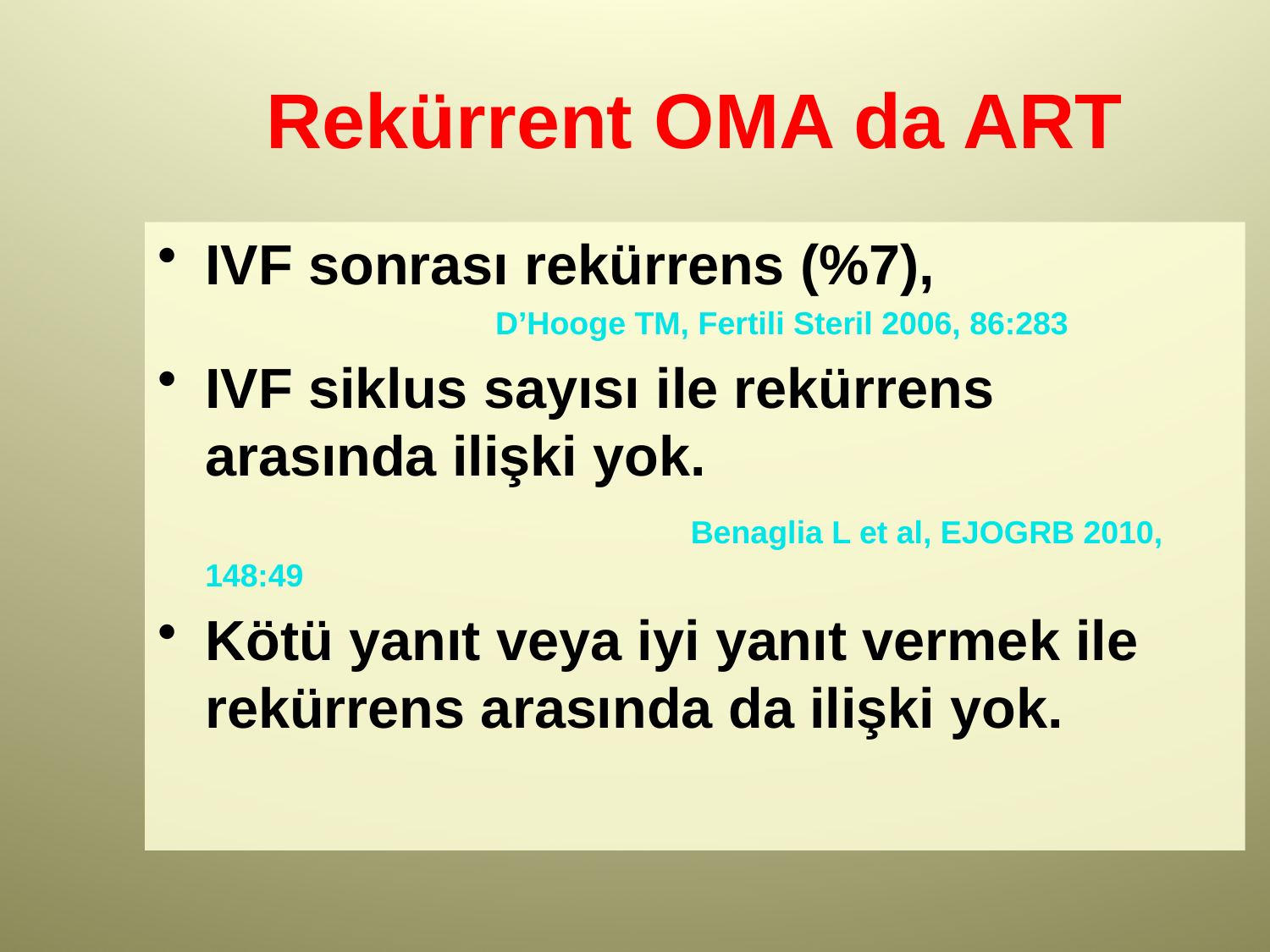

# Rekürrent OMA da ART
IVF sonrası rekürrens (%7),
                                      D’Hooge TM, Fertili Steril 2006, 86:283
IVF siklus sayısı ile rekürrens arasında ilişki yok.                                                                 Benaglia L et al, EJOGRB 2010, 148:49
Kötü yanıt veya iyi yanıt vermek ile rekürrens arasında da ilişki yok.